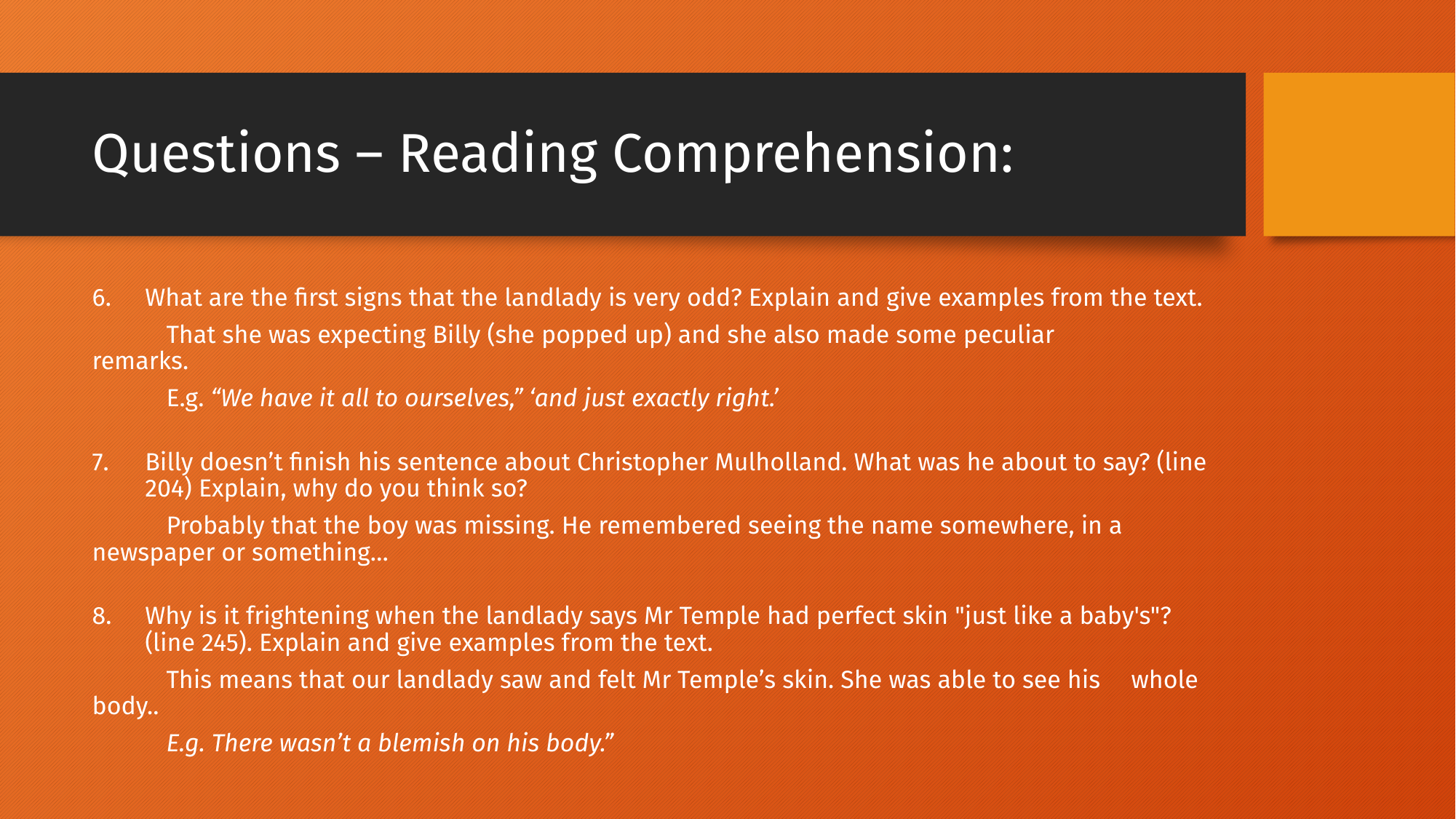

# Questions – Reading Comprehension:
What are the first signs that the landlady is very odd? Explain and give examples from the text.
	That she was expecting Billy (she popped up) and she also made some peculiar 	remarks.
	E.g. “We have it all to ourselves,” ‘and just exactly right.’
Billy doesn’t finish his sentence about Christopher Mulholland. What was he about to say? (line 204) Explain, why do you think so?
	Probably that the boy was missing. He remembered seeing the name somewhere, in a 	newspaper or something…
Why is it frightening when the landlady says Mr Temple had perfect skin "just like a baby's"? (line 245). Explain and give examples from the text.
	This means that our landlady saw and felt Mr Temple’s skin. She was able to see his 	whole body..
	E.g. There wasn’t a blemish on his body.”